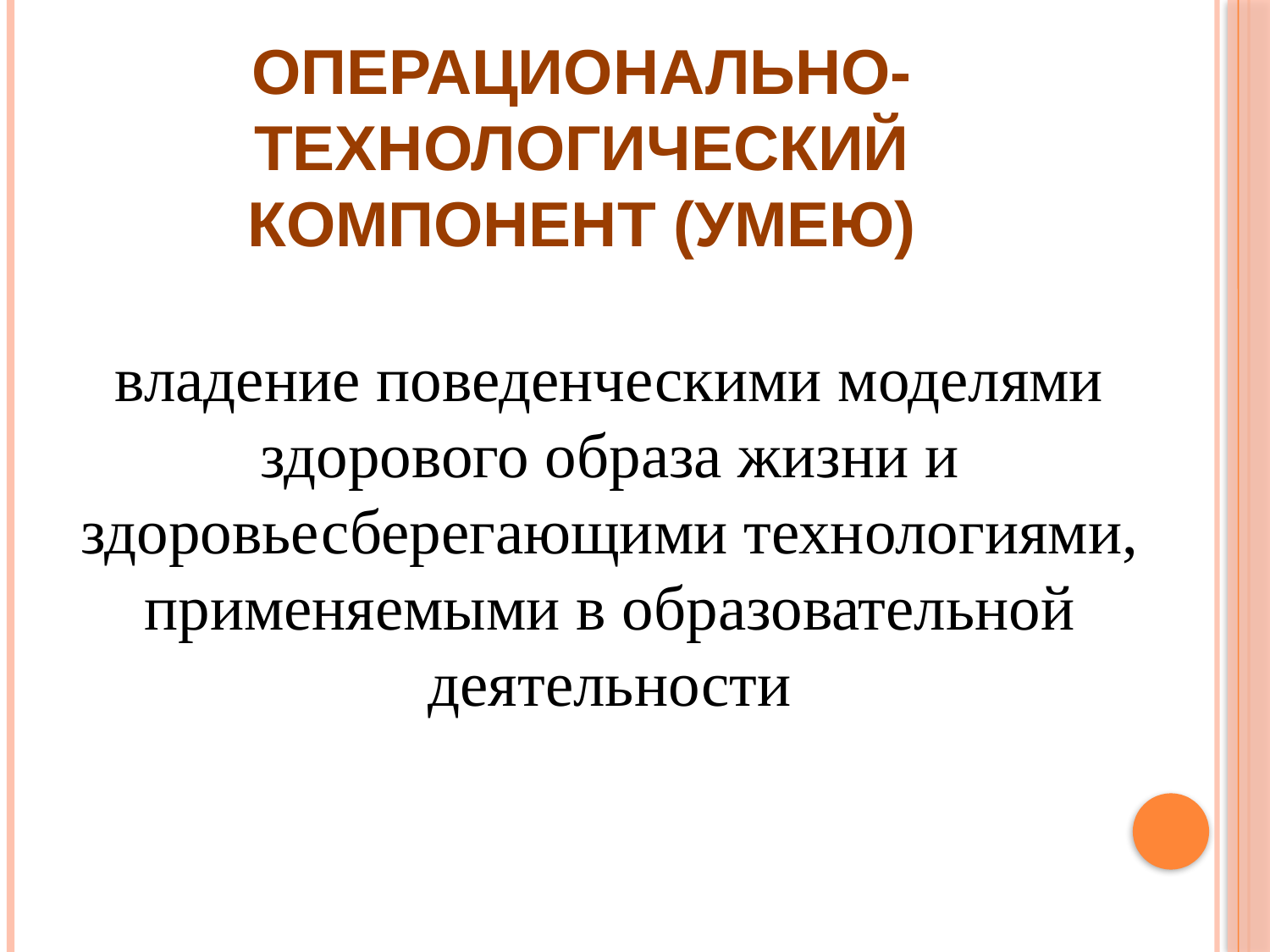

# Операционально-технологический компонент (умею)

владение поведенческими моделями здорового образа жизни и здоровьесберегающими технологиями, применяемыми в образовательной деятельности